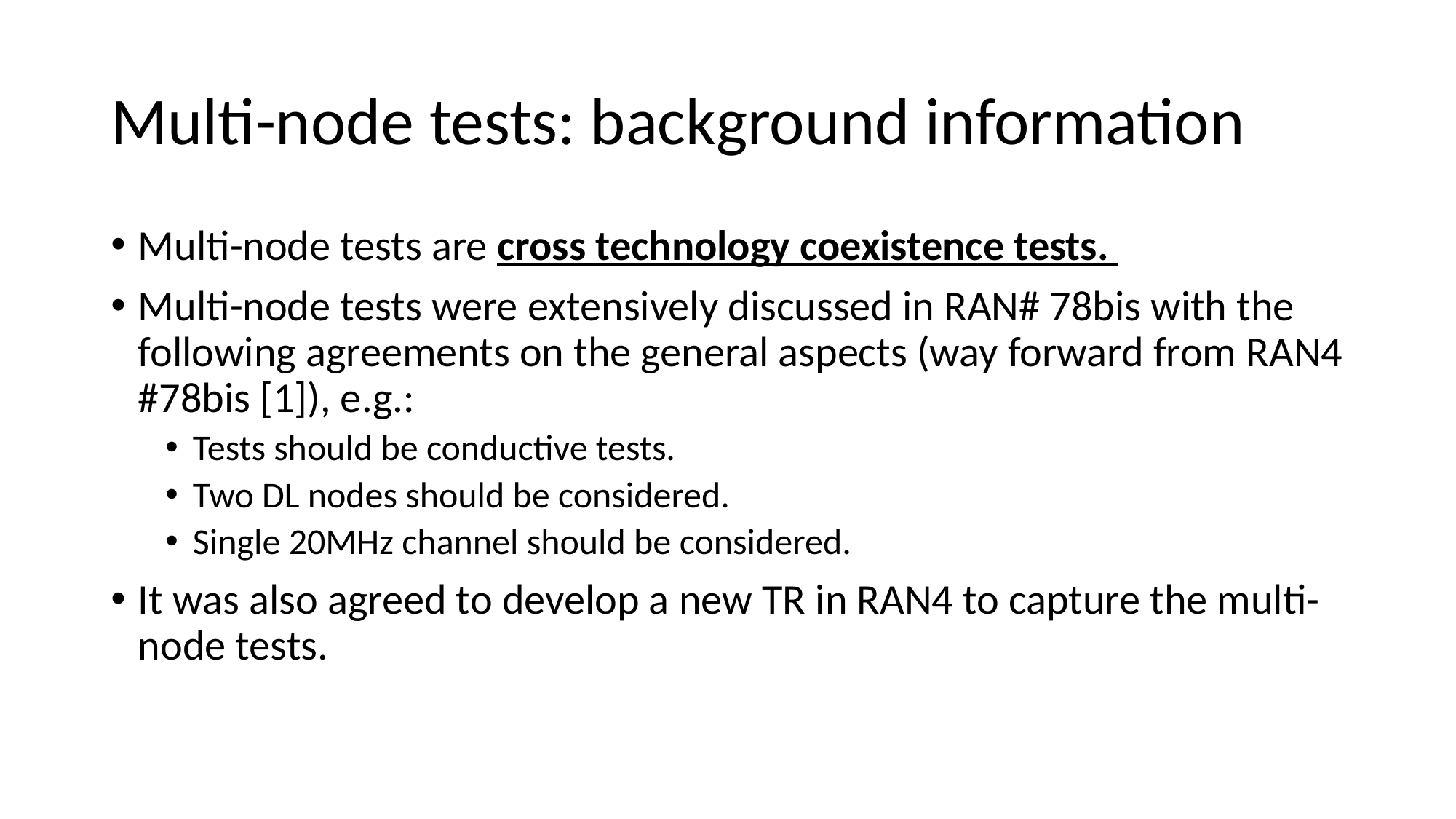

# Multi-node tests: background information
Multi-node tests are cross technology coexistence tests.
Multi-node tests were extensively discussed in RAN# 78bis with the following agreements on the general aspects (way forward from RAN4 #78bis [1]), e.g.:
Tests should be conductive tests.
Two DL nodes should be considered.
Single 20MHz channel should be considered.
It was also agreed to develop a new TR in RAN4 to capture the multi-node tests.